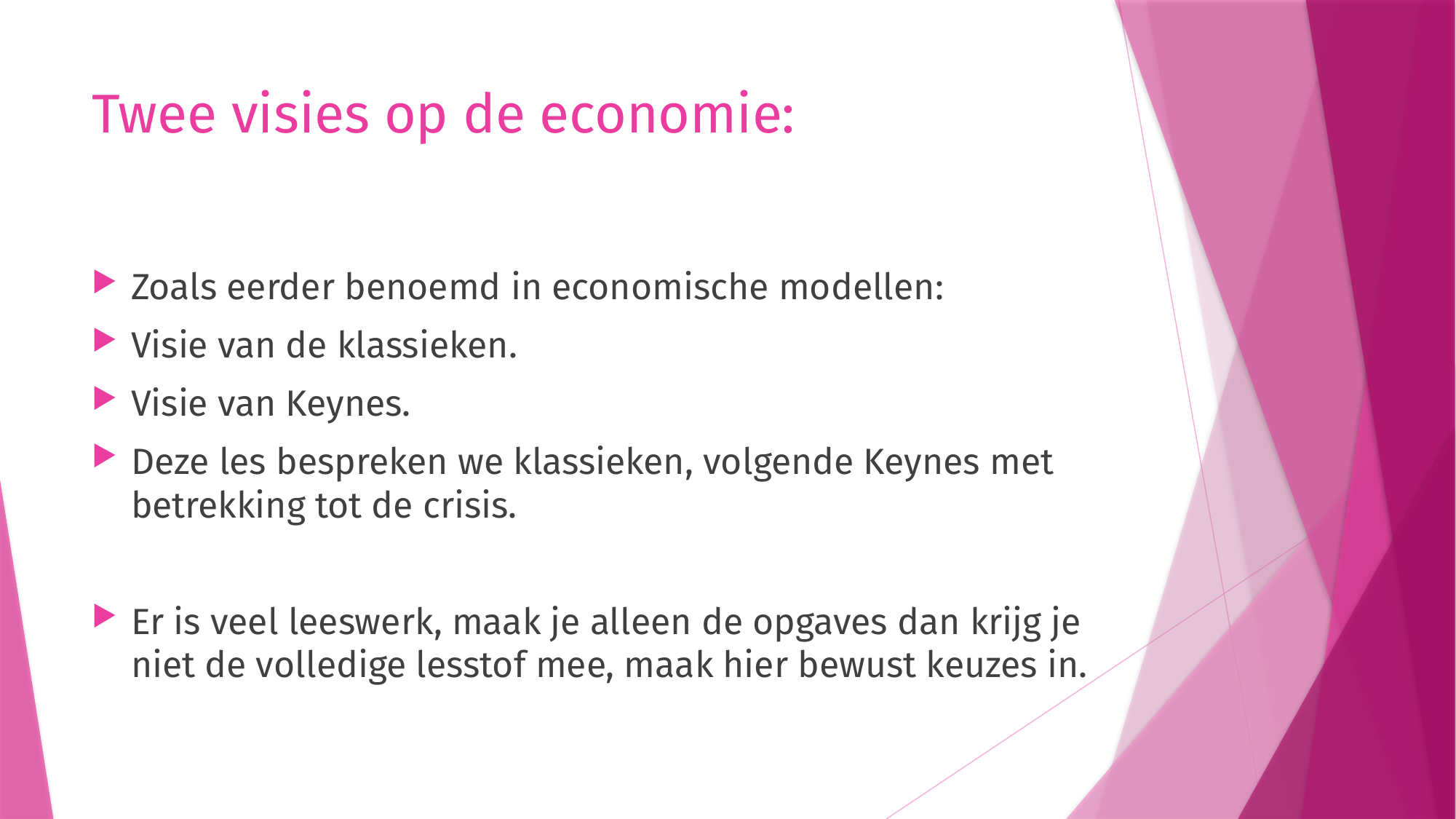

# Twee visies op de economie:
Zoals eerder benoemd in economische modellen:
Visie van de klassieken.
Visie van Keynes.
Deze les bespreken we klassieken, volgende Keynes met betrekking tot de crisis.

Er is veel leeswerk, maak je alleen de opgaves dan krijg je niet de volledige lesstof mee, maak hier bewust keuzes in.